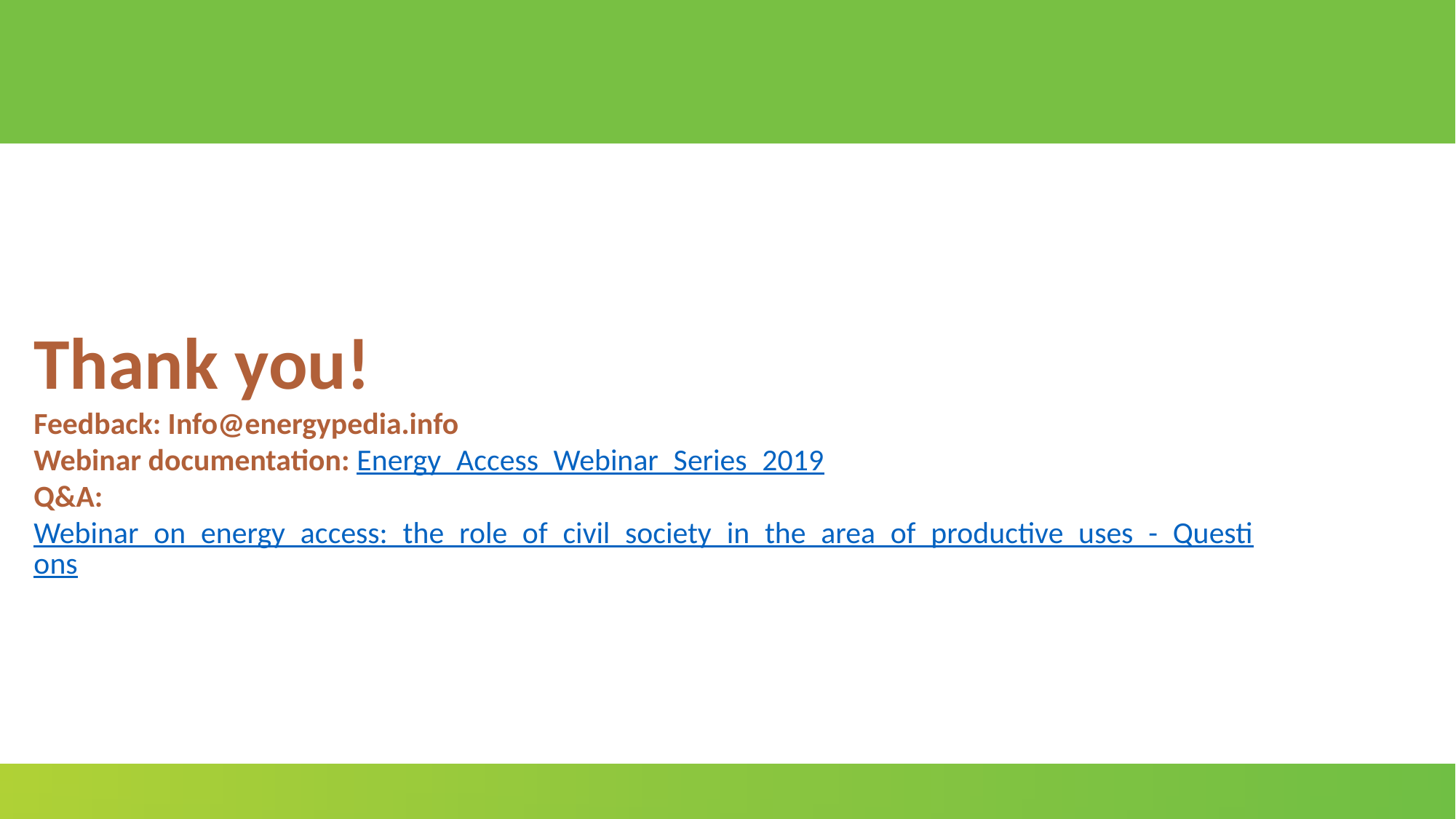

Thank you!
Feedback: Info@energypedia.info
Webinar documentation: Energy_Access_Webinar_Series_2019
Q&A: Webinar_on_energy_access:_the_role_of_civil_society_in_the_area_of_productive_uses_-_Questions